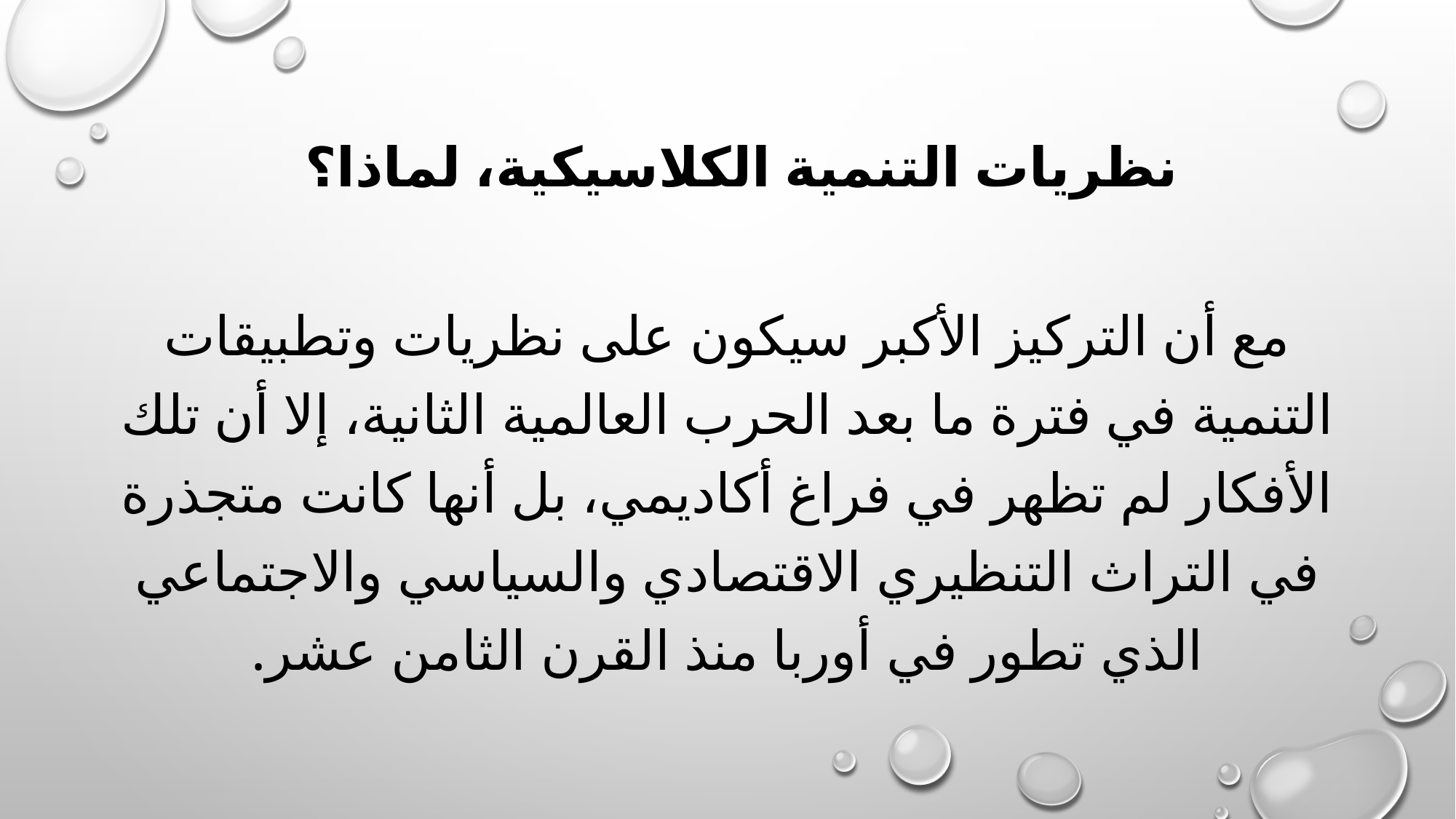

# نظريات التنمية الكلاسيكية، لماذا؟
مع أن التركيز الأكبر سيكون على نظريات وتطبيقات التنمية في فترة ما بعد الحرب العالمية الثانية، إلا أن تلك الأفكار لم تظهر في فراغ أكاديمي، بل أنها كانت متجذرة في التراث التنظيري الاقتصادي والسياسي والاجتماعي الذي تطور في أوربا منذ القرن الثامن عشر.